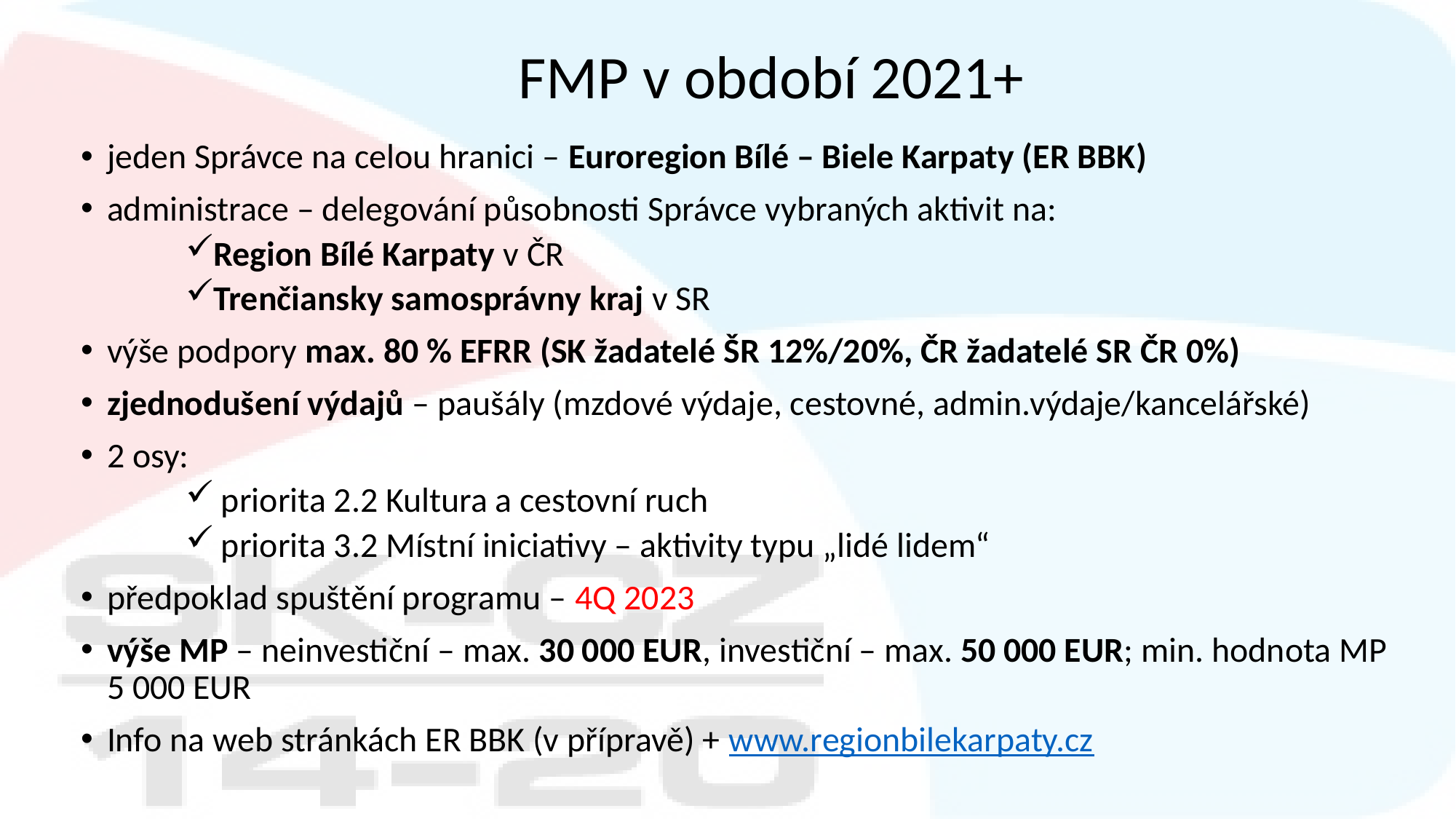

# FMP v období 2021+
jeden Správce na celou hranici – Euroregion Bílé – Biele Karpaty (ER BBK)
administrace – delegování působnosti Správce vybraných aktivit na:
Region Bílé Karpaty v ČR
Trenčiansky samosprávny kraj v SR
výše podpory max. 80 % EFRR (SK žadatelé ŠR 12%/20%, ČR žadatelé SR ČR 0%)
zjednodušení výdajů – paušály (mzdové výdaje, cestovné, admin.výdaje/kancelářské)
2 osy:
 priorita 2.2 Kultura a cestovní ruch
 priorita 3.2 Místní iniciativy – aktivity typu „lidé lidem“
předpoklad spuštění programu – 4Q 2023
výše MP – neinvestiční – max. 30 000 EUR, investiční – max. 50 000 EUR; min. hodnota MP 5 000 EUR
Info na web stránkách ER BBK (v přípravě) + www.regionbilekarpaty.cz